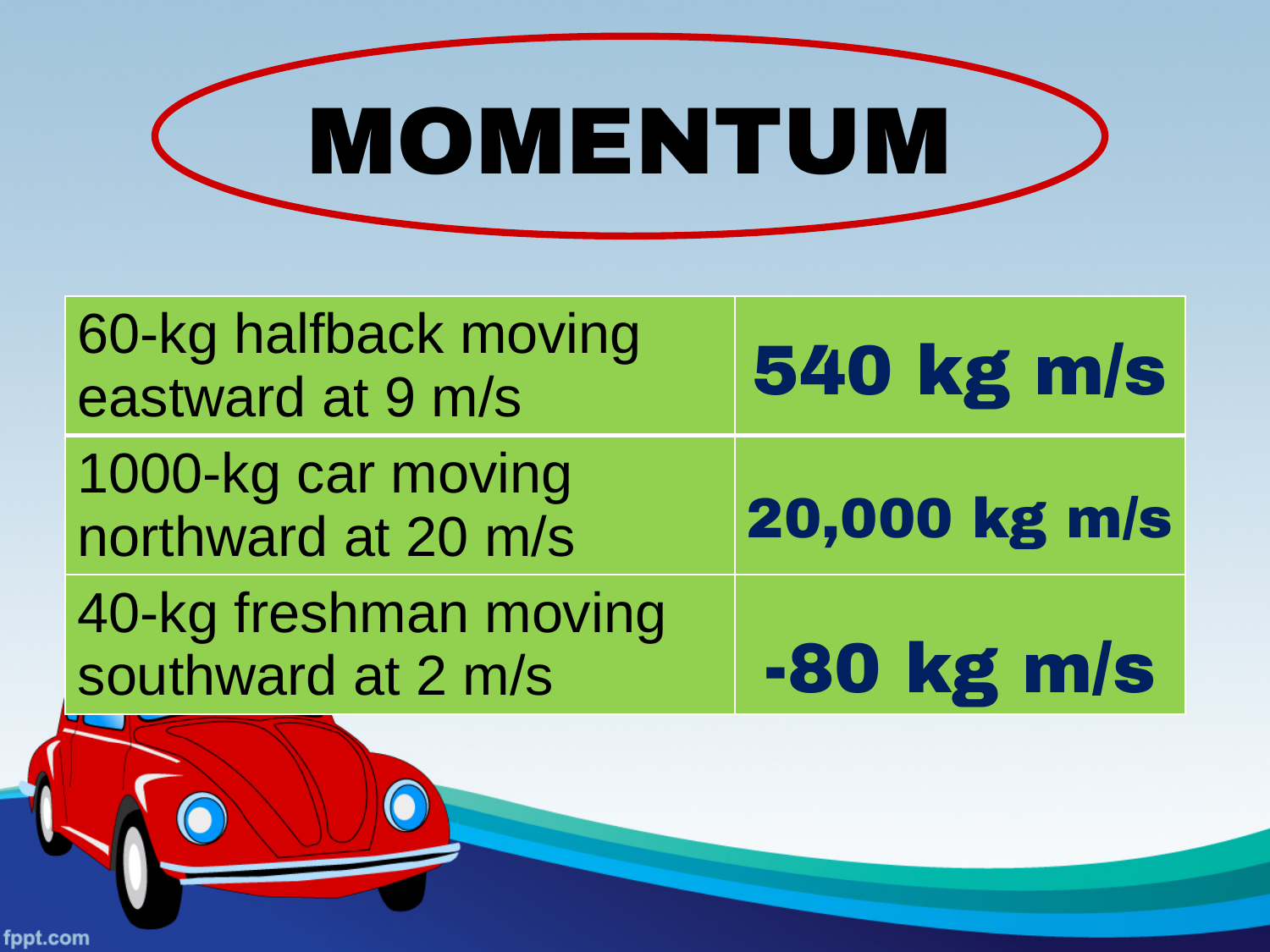

MOMENTUM
| 60-kg halfback moving eastward at 9 m/s |  |
| --- | --- |
| 1000-kg car moving northward at 20 m/s |  |
| 40-kg freshman moving southward at 2 m/s |  |
540 kg m/s
20,000 kg m/s
-80 kg m/s